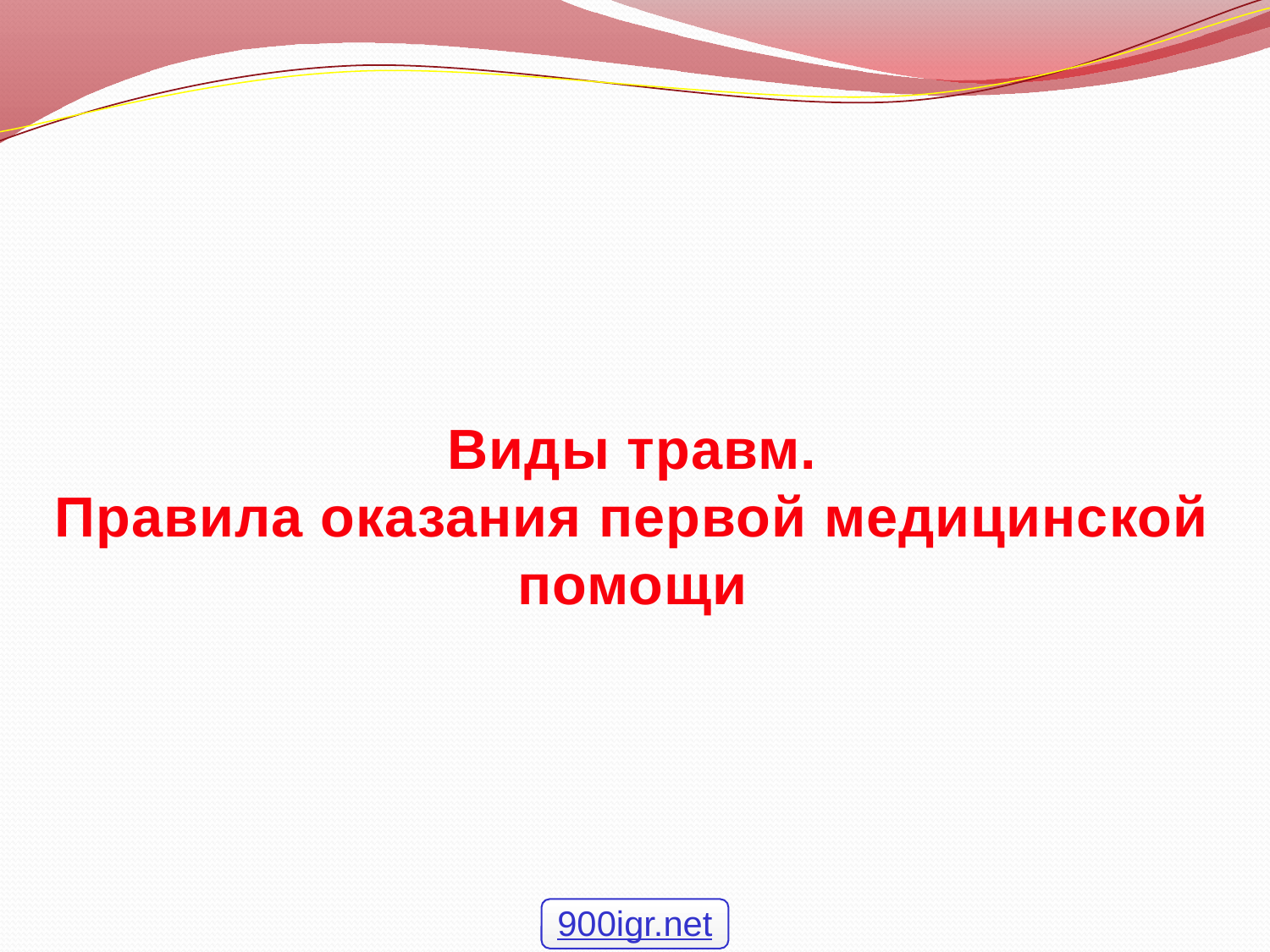

Виды травм.
Правила оказания первой медицинской помощи
900igr.net